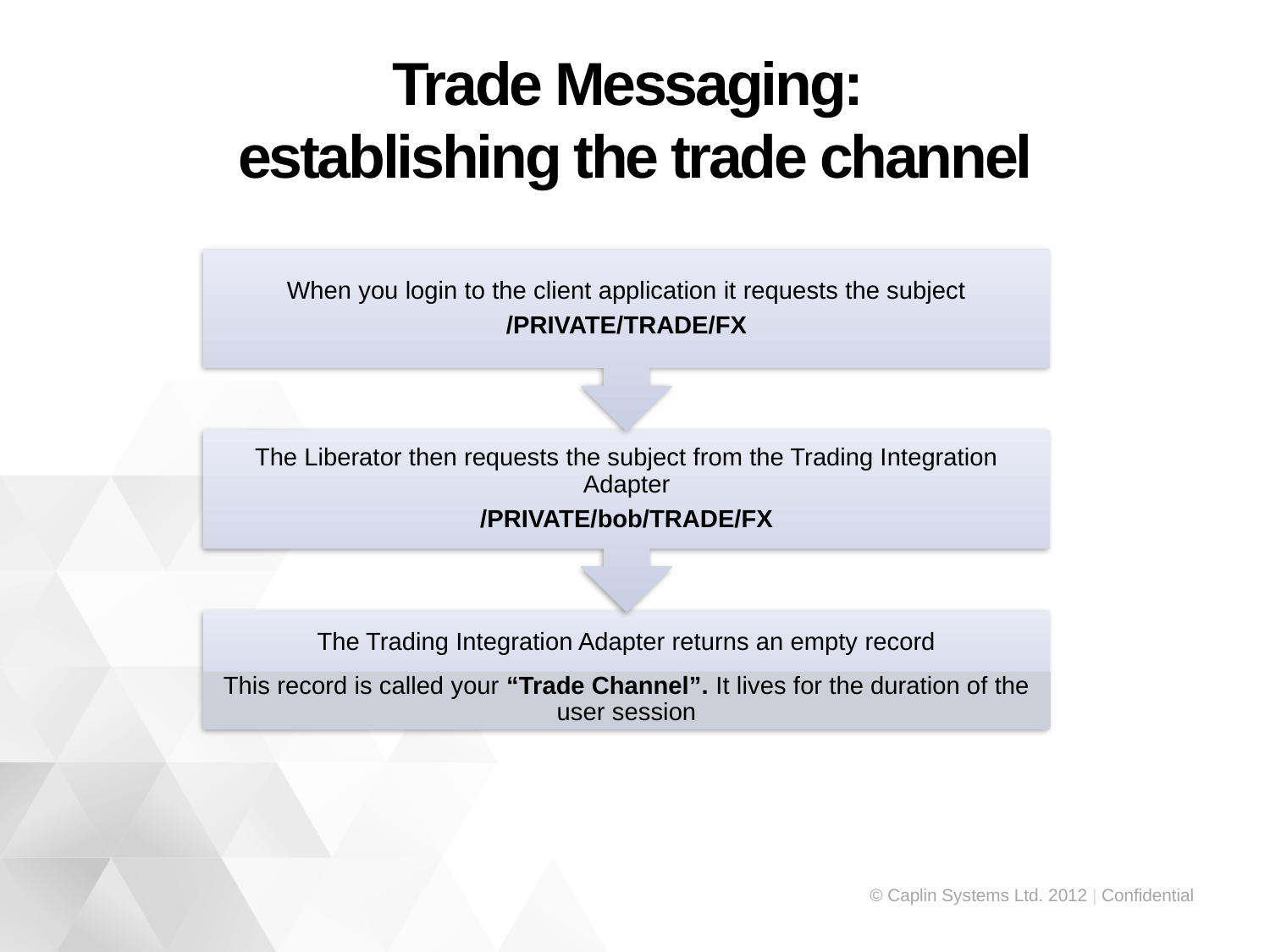

# Trade Messaging: establishing the trade channel
The Trading Integration Adapter returns an empty record
This record is called your “Trade Channel”. It lives for the duration of the user session
The Liberator then requests the subject from the Trading Integration Adapter
/PRIVATE/bob/TRADE/FX
When you login to the client application it requests the subject
/PRIVATE/TRADE/FX